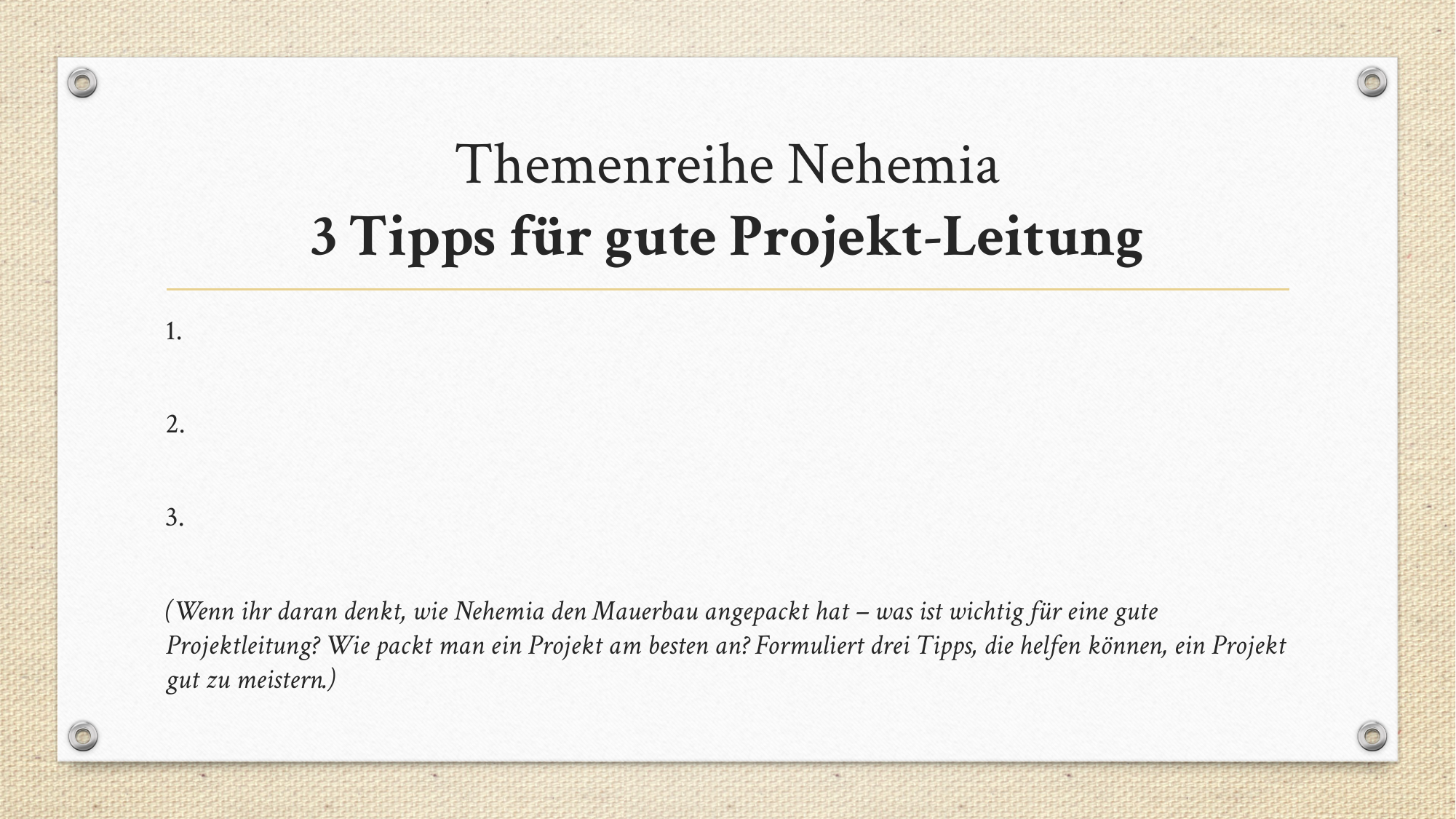

# Themenreihe Nehemia 3 Tipps für gute Projekt-Leitung
1.

2.

3.

(Wenn ihr daran denkt, wie Nehemia den Mauerbau angepackt hat – was ist wichtig für eine gute Projektleitung? Wie packt man ein Projekt am besten an? Formuliert drei Tipps, die helfen können, ein Projekt gut zu meistern.)